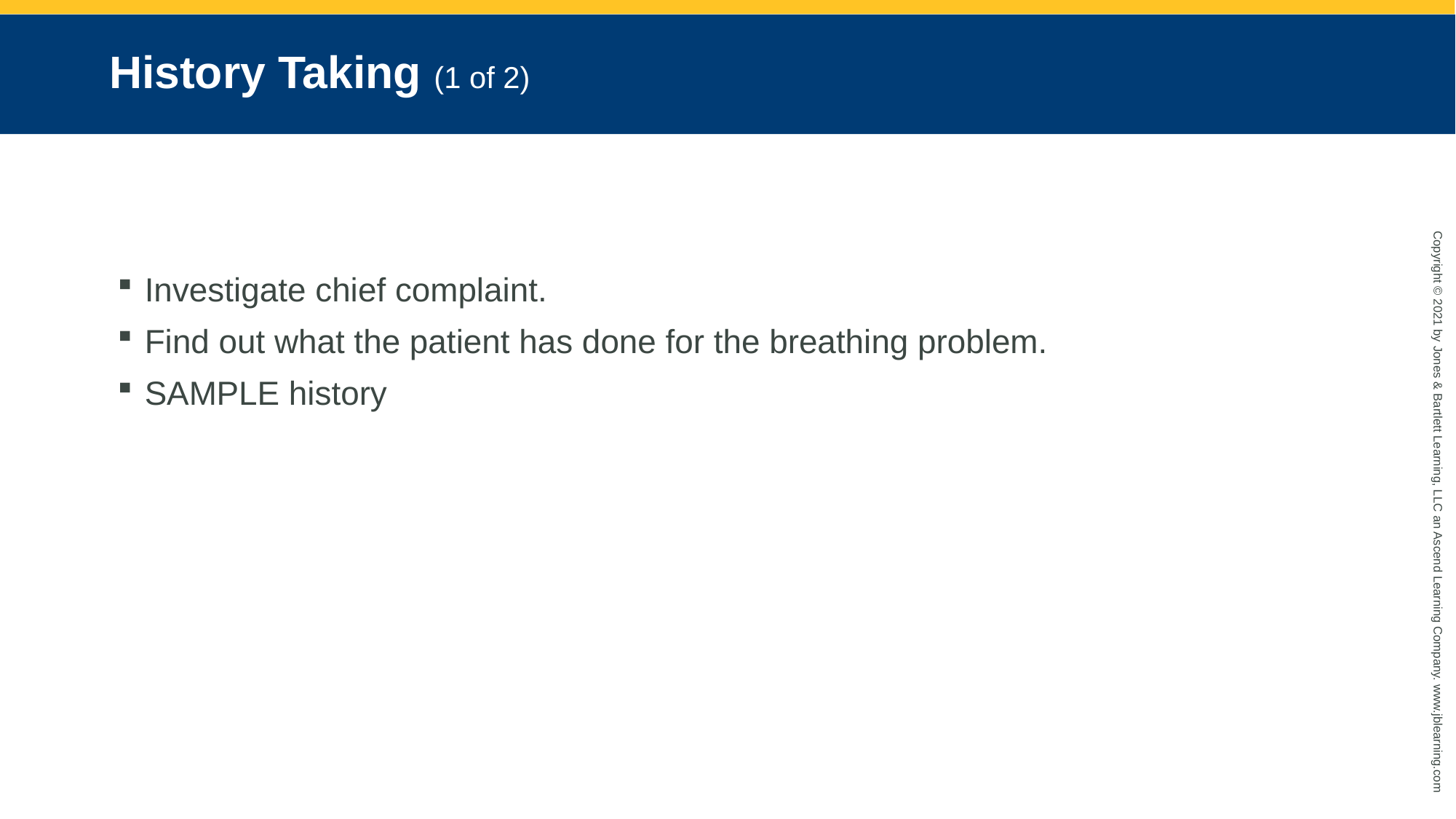

# History Taking (1 of 2)
Investigate chief complaint.
Find out what the patient has done for the breathing problem.
SAMPLE history